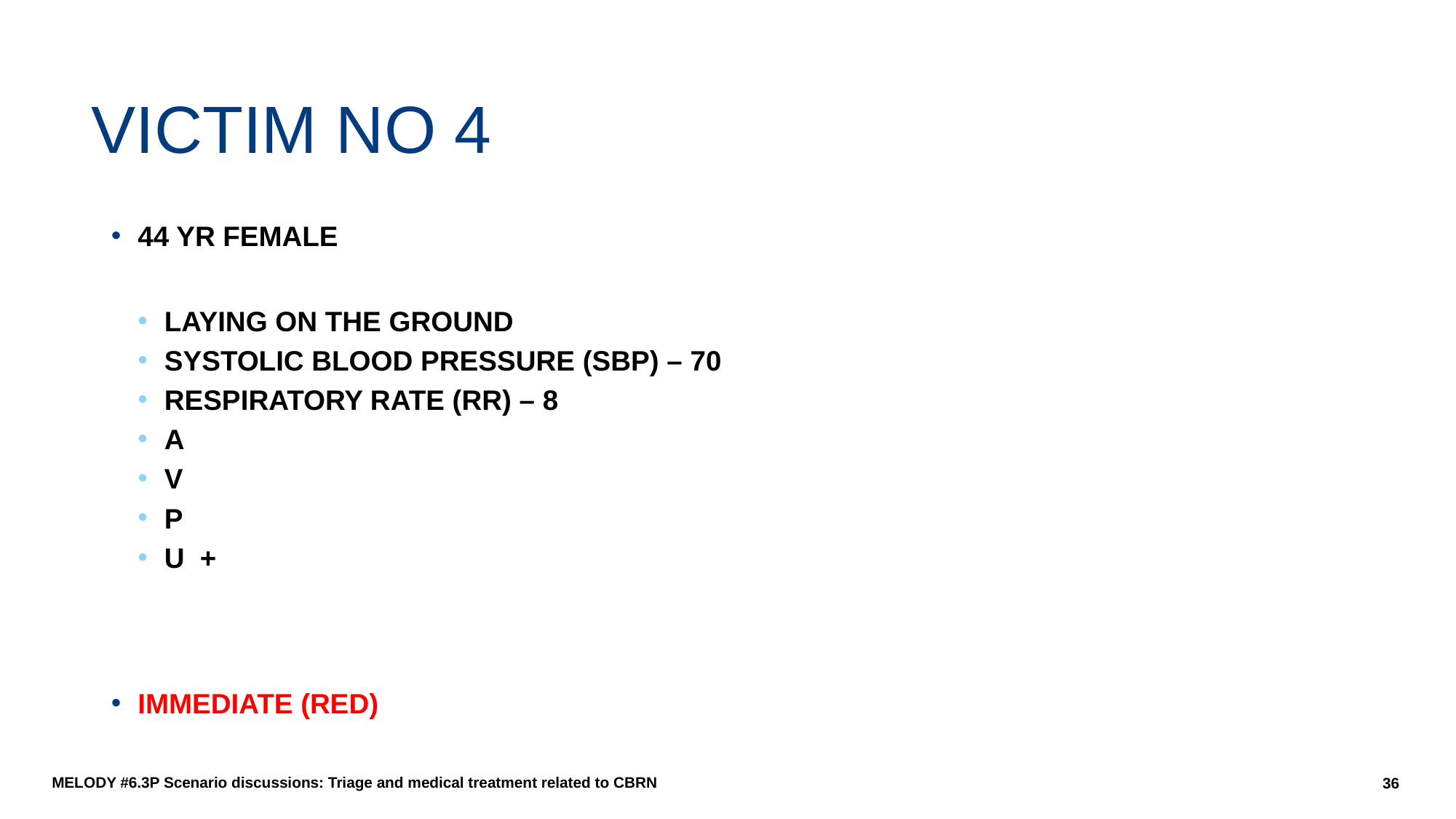

# VICTIM NO 4
44 YR FEMALE

LAYING ON THE GROUND
SYSTOLIC BLOOD PRESSURE (SBP) – 70
RESPIRATORY RATE (RR) – 8
A
V
P
U  +

IMMEDIATE (RED)

MELODY #6.3P Scenario discussions: Triage and medical treatment related to CBRN
36